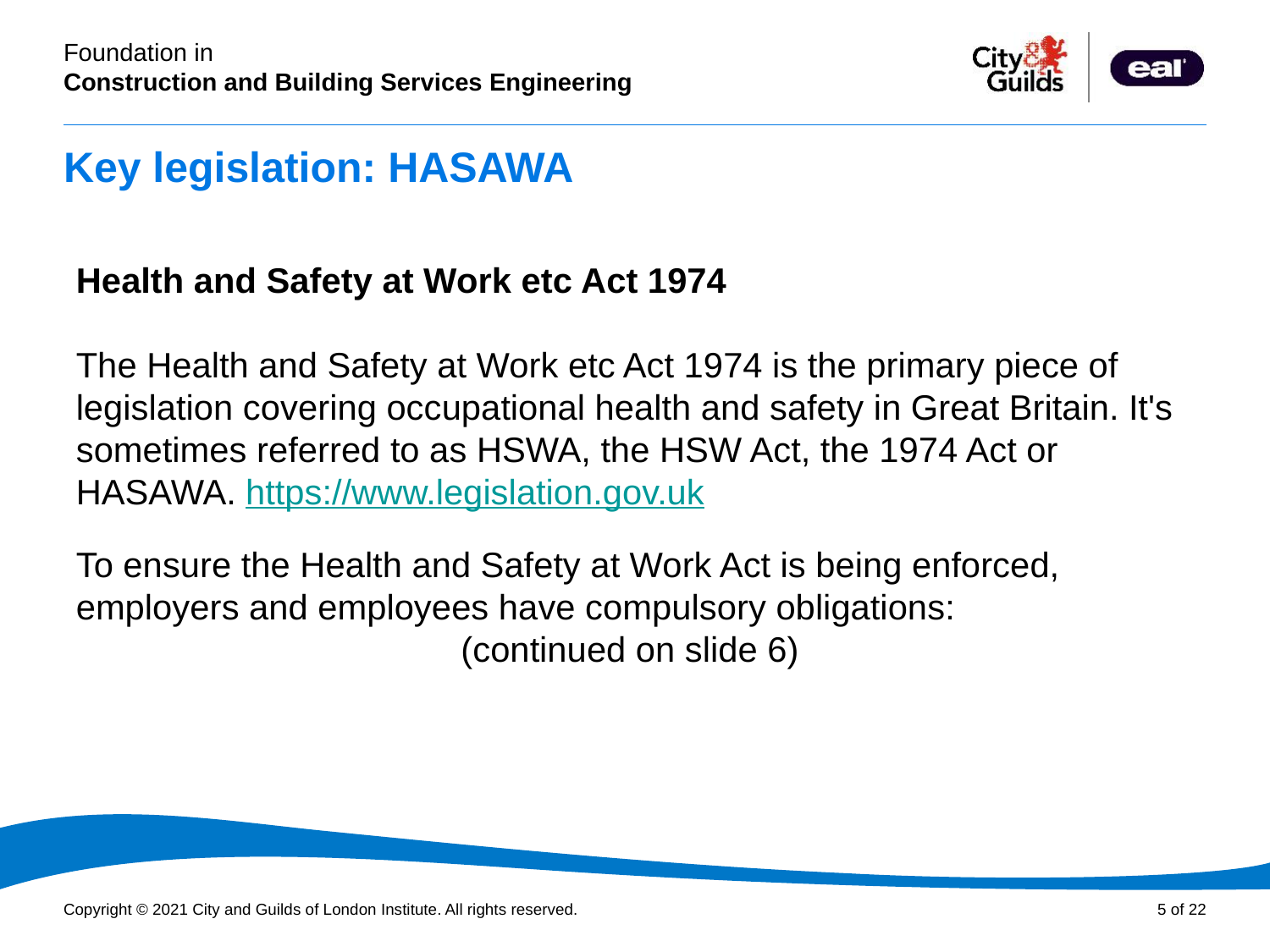

# Key legislation: HASAWA
Health and Safety at Work etc Act 1974
The Health and Safety at Work etc Act 1974 is the primary piece of legislation covering occupational health and safety in Great Britain. It's sometimes referred to as HSWA, the HSW Act, the 1974 Act or HASAWA. https://www.legislation.gov.uk
To ensure the Health and Safety at Work Act is being enforced, employers and employees have compulsory obligations:
(continued on slide 6)